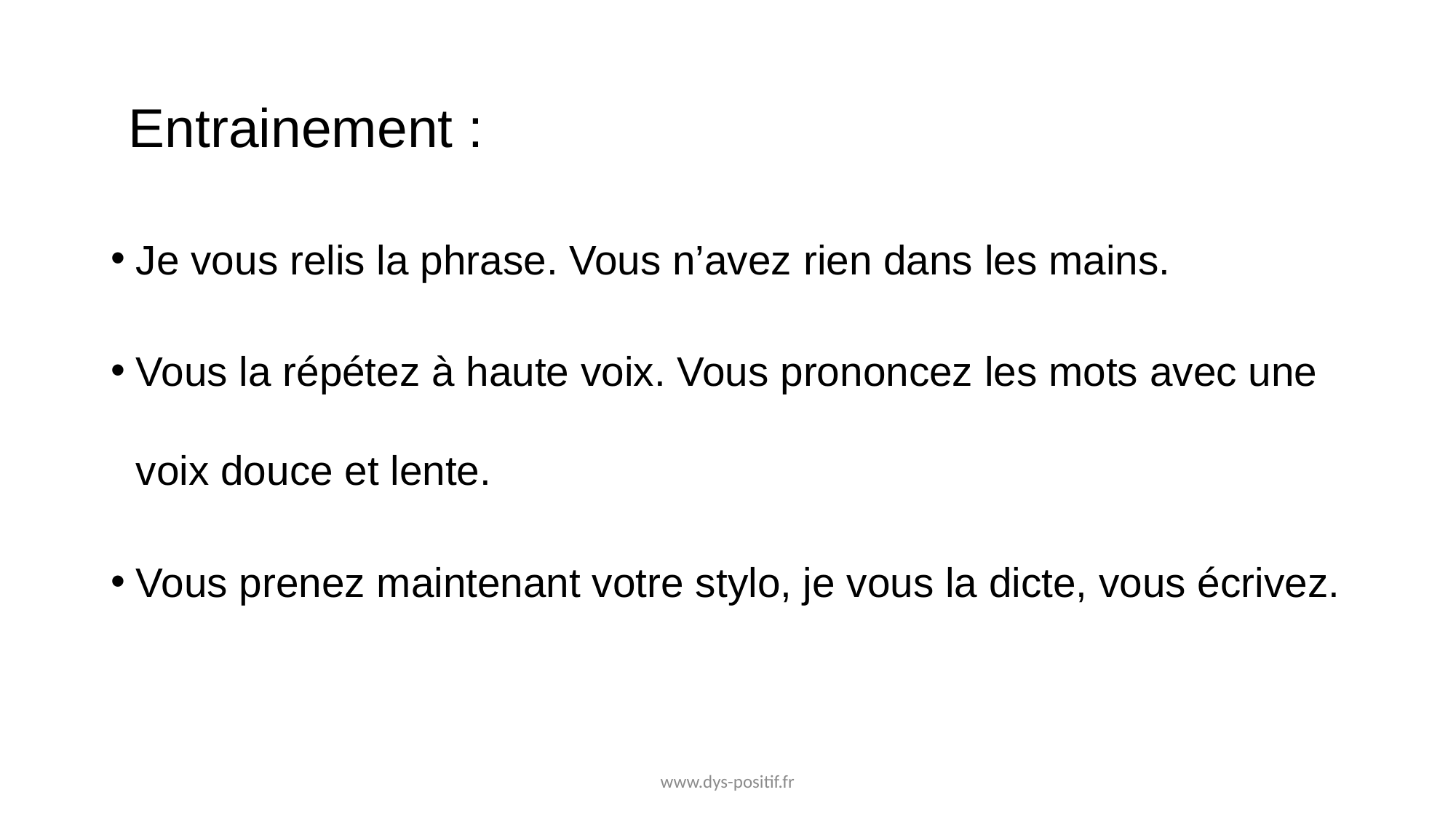

Entrainement :
Je vous relis la phrase. Vous n’avez rien dans les mains.
Vous la répétez à haute voix. Vous prononcez les mots avec une voix douce et lente.
Vous prenez maintenant votre stylo, je vous la dicte, vous écrivez.

www.dys-positif.fr